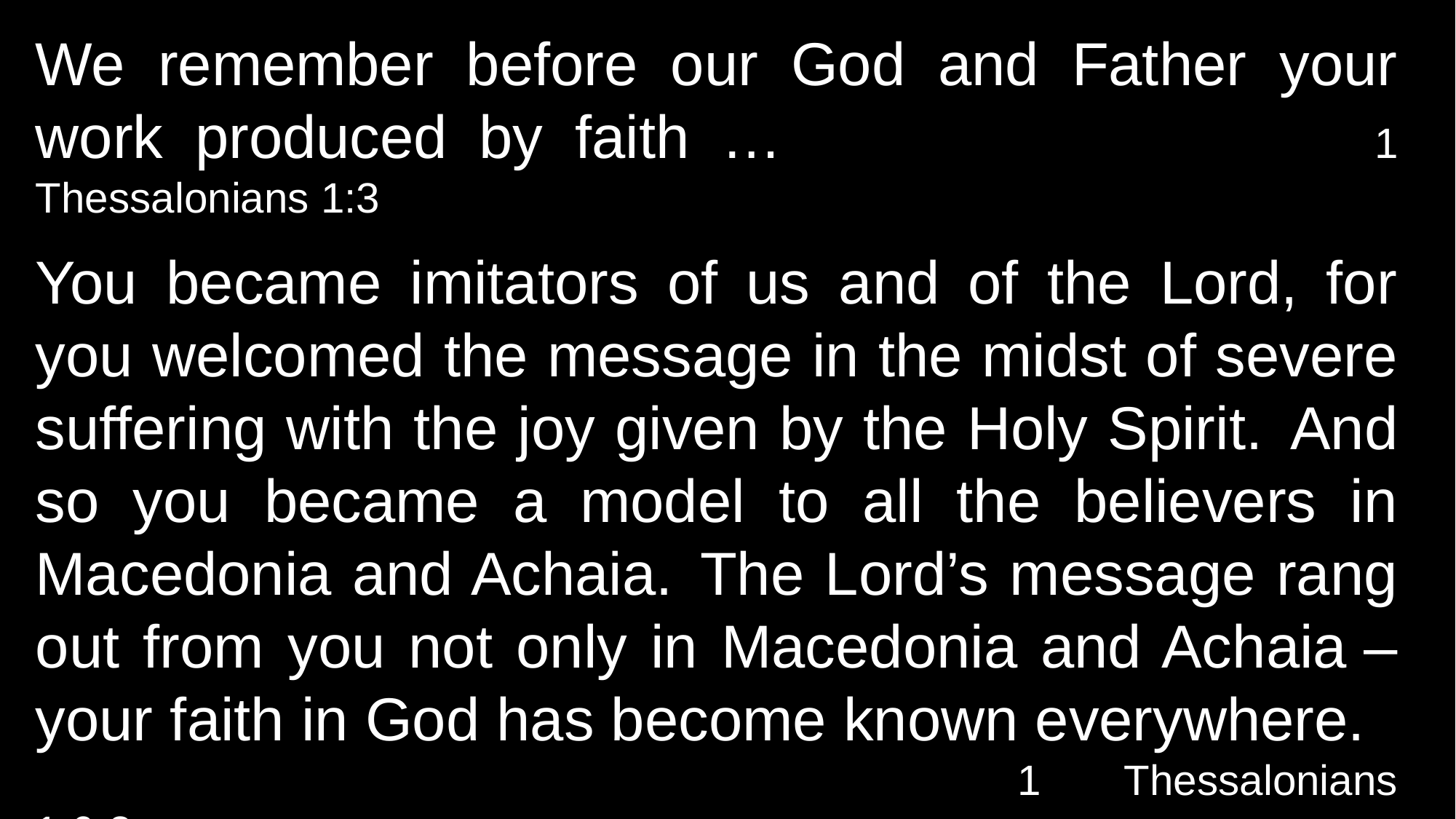

We remember before our God and Father your work produced by faith … 					  1 Thessalonians 1:3

You became imitators of us and of the Lord, for you welcomed the message in the midst of severe suffering with the joy given by the Holy Spirit.  And so you became a model to all the believers in Macedonia and Achaia.  The Lord’s message rang out from you not only in Macedonia and Achaia – your faith in God has become known everywhere.
									1 Thessalonians 1:6-8